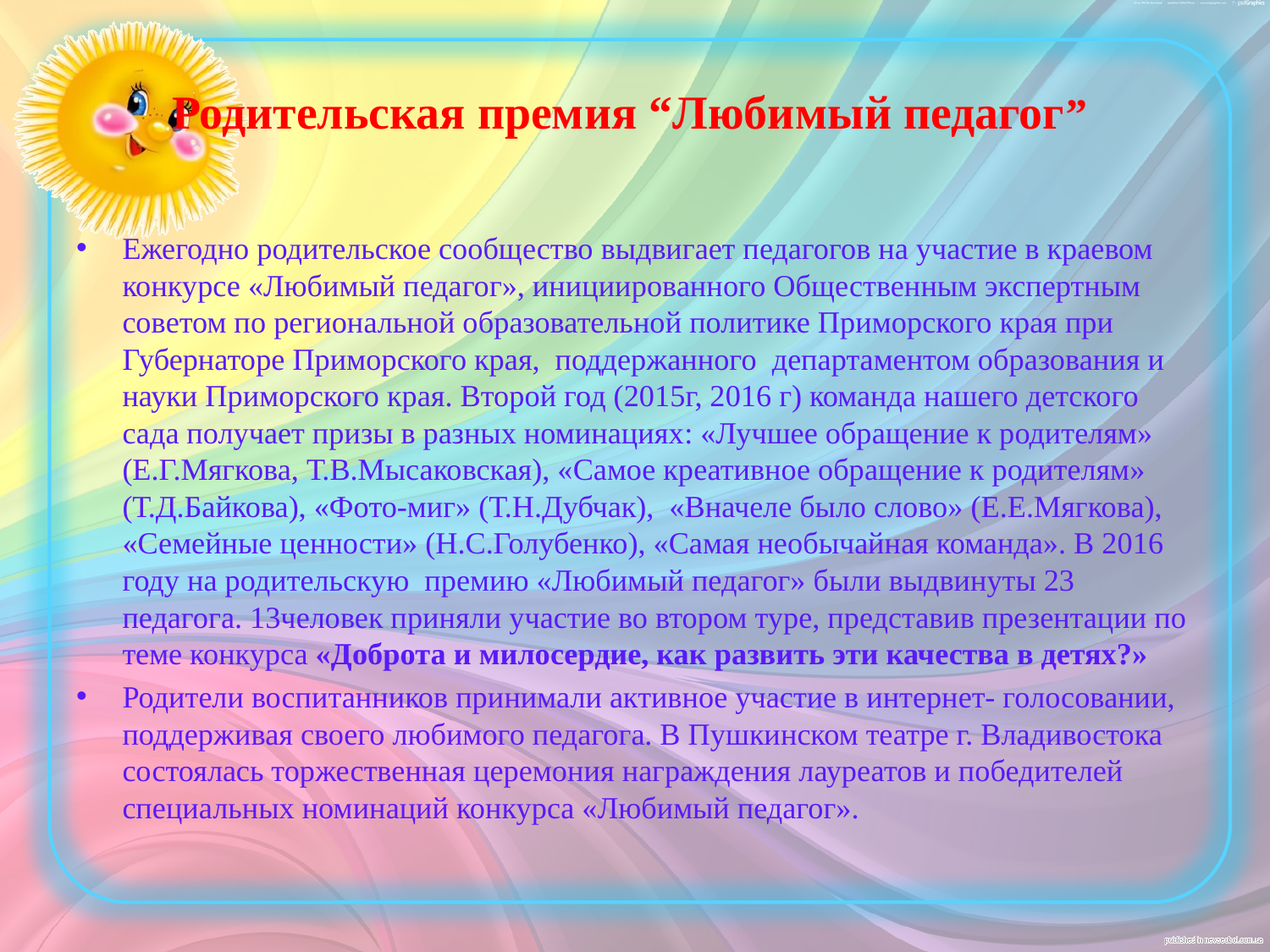

# Родительская премия “Любимый педагог”
Ежегодно родительское сообщество выдвигает педагогов на участие в краевом конкурсе «Любимый педагог», инициированного Общественным экспертным советом по региональной образовательной политике Приморского края при Губернаторе Приморского края,  поддержанного  департаментом образования и науки Приморского края. Второй год (2015г, 2016 г) команда нашего детского сада получает призы в разных номинациях: «Лучшее обращение к родителям» (Е.Г.Мягкова, Т.В.Мысаковская), «Самое креативное обращение к родителям» (Т.Д.Байкова), «Фото-миг» (Т.Н.Дубчак),  «Вначеле было слово» (Е.Е.Мягкова), «Семейные ценности» (Н.С.Голубенко), «Самая необычайная команда». В 2016 году на родительскую  премию «Любимый педагог» были выдвинуты 23 педагога. 13человек приняли участие во втором туре, представив презентации по теме конкурса «Доброта и милосердие, как развить эти качества в детях?»
Родители воспитанников принимали активное участие в интернет- голосовании, поддерживая своего любимого педагога. В Пушкинском театре г. Владивостока состоялась торжественная церемония награждения лауреатов и победителей специальных номинаций конкурса «Любимый педагог».